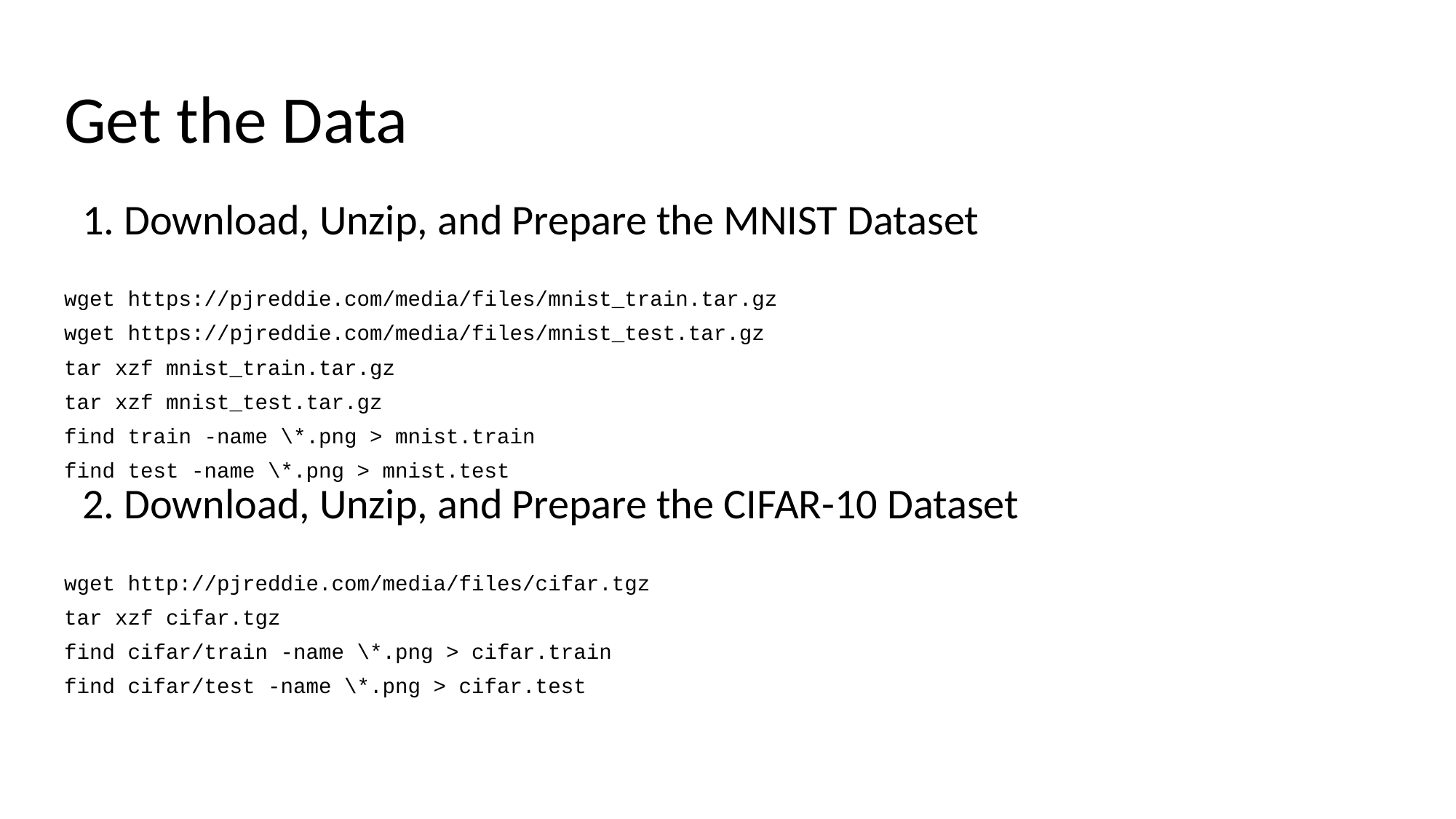

# Get the Data
1. Download, Unzip, and Prepare the MNIST Dataset
wget https://pjreddie.com/media/files/mnist_train.tar.gz
wget https://pjreddie.com/media/files/mnist_test.tar.gz
tar xzf mnist_train.tar.gz
tar xzf mnist_test.tar.gz
find train -name \*.png > mnist.train
find test -name \*.png > mnist.test
2. Download, Unzip, and Prepare the CIFAR-10 Dataset
wget http://pjreddie.com/media/files/cifar.tgz
tar xzf cifar.tgz
find cifar/train -name \*.png > cifar.train
find cifar/test -name \*.png > cifar.test